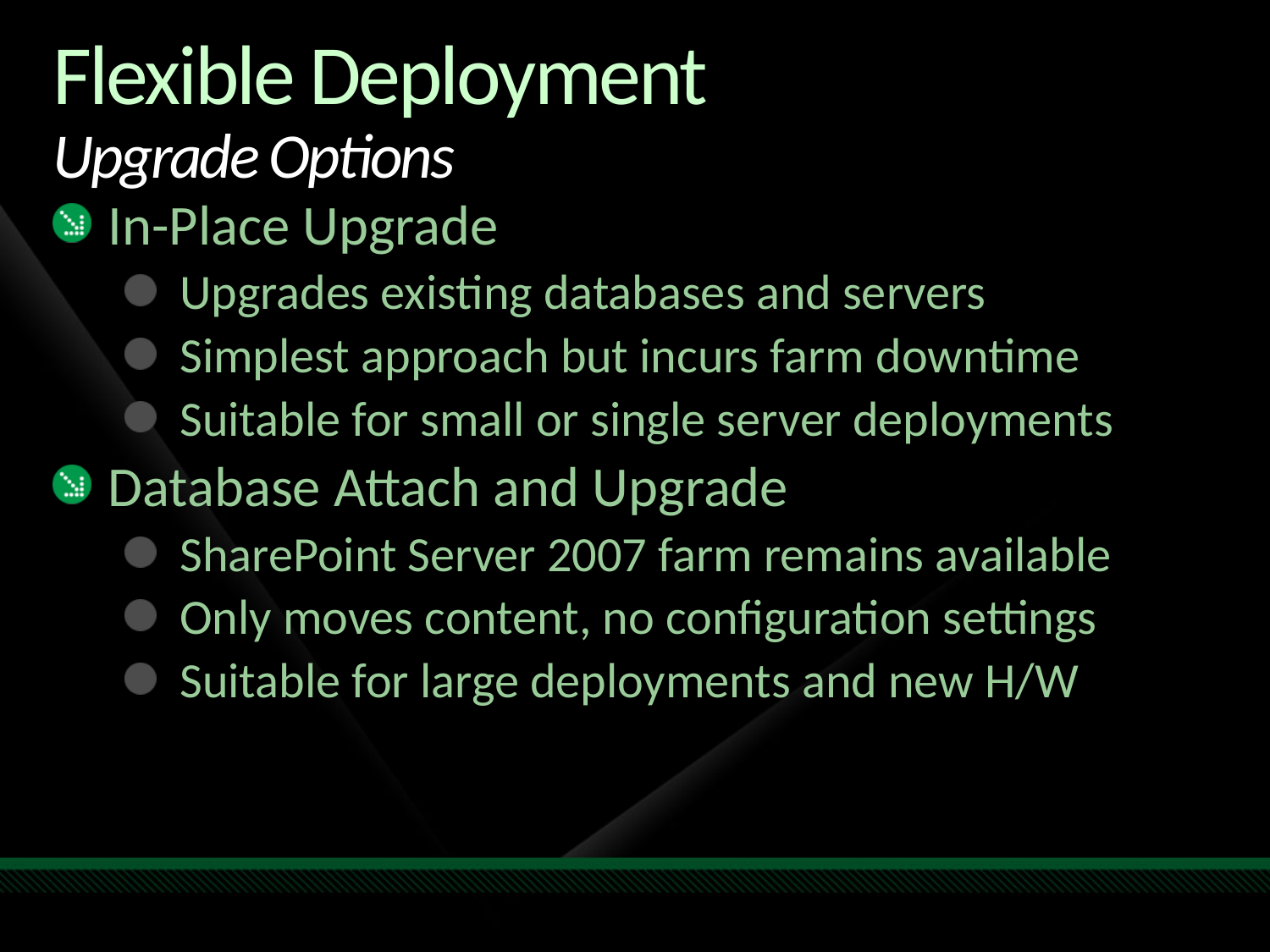

# Flexible Deployment Upgrade Options
In-Place Upgrade
Upgrades existing databases and servers
Simplest approach but incurs farm downtime
Suitable for small or single server deployments
Database Attach and Upgrade
SharePoint Server 2007 farm remains available
Only moves content, no configuration settings
Suitable for large deployments and new H/W